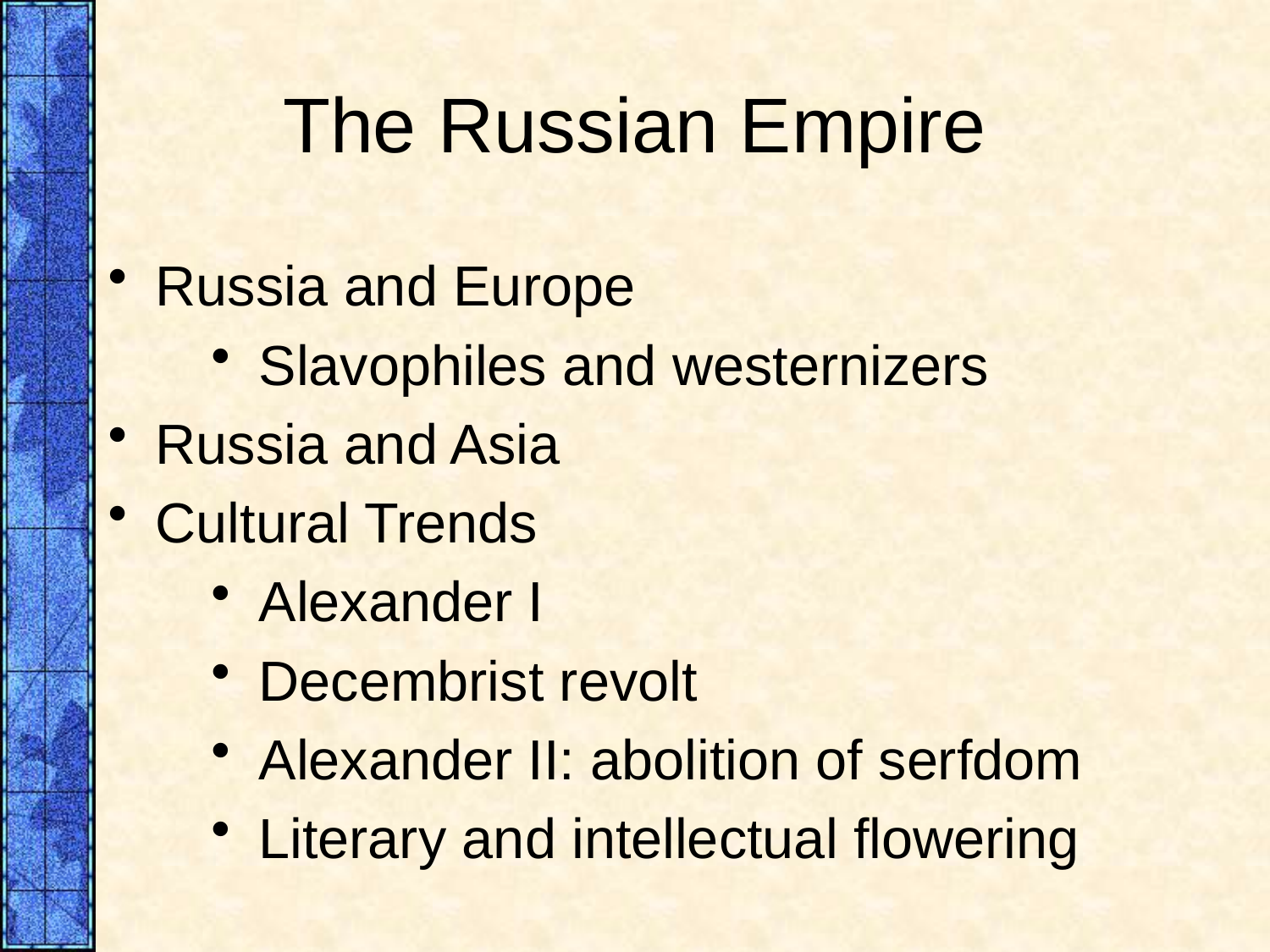

# The Russian Empire
Russia and Europe
Slavophiles and westernizers
Russia and Asia
Cultural Trends
Alexander I
Decembrist revolt
Alexander II: abolition of serfdom
Literary and intellectual flowering